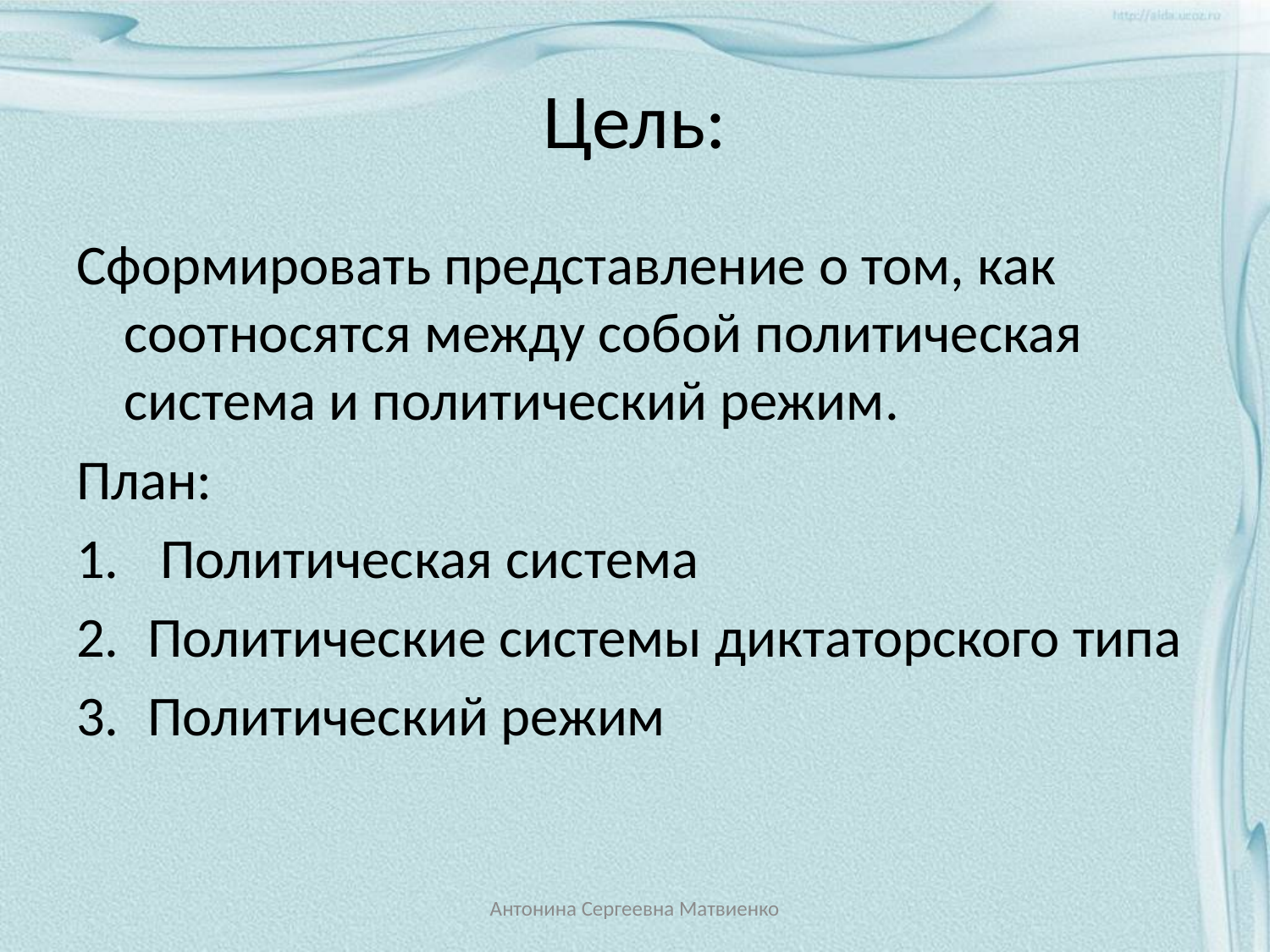

# Цель:
Сформировать представление о том, как соотносятся между собой политическая система и политический режим.
План:
 Политическая система
Политические системы диктаторского типа
Политический режим
Антонина Сергеевна Матвиенко